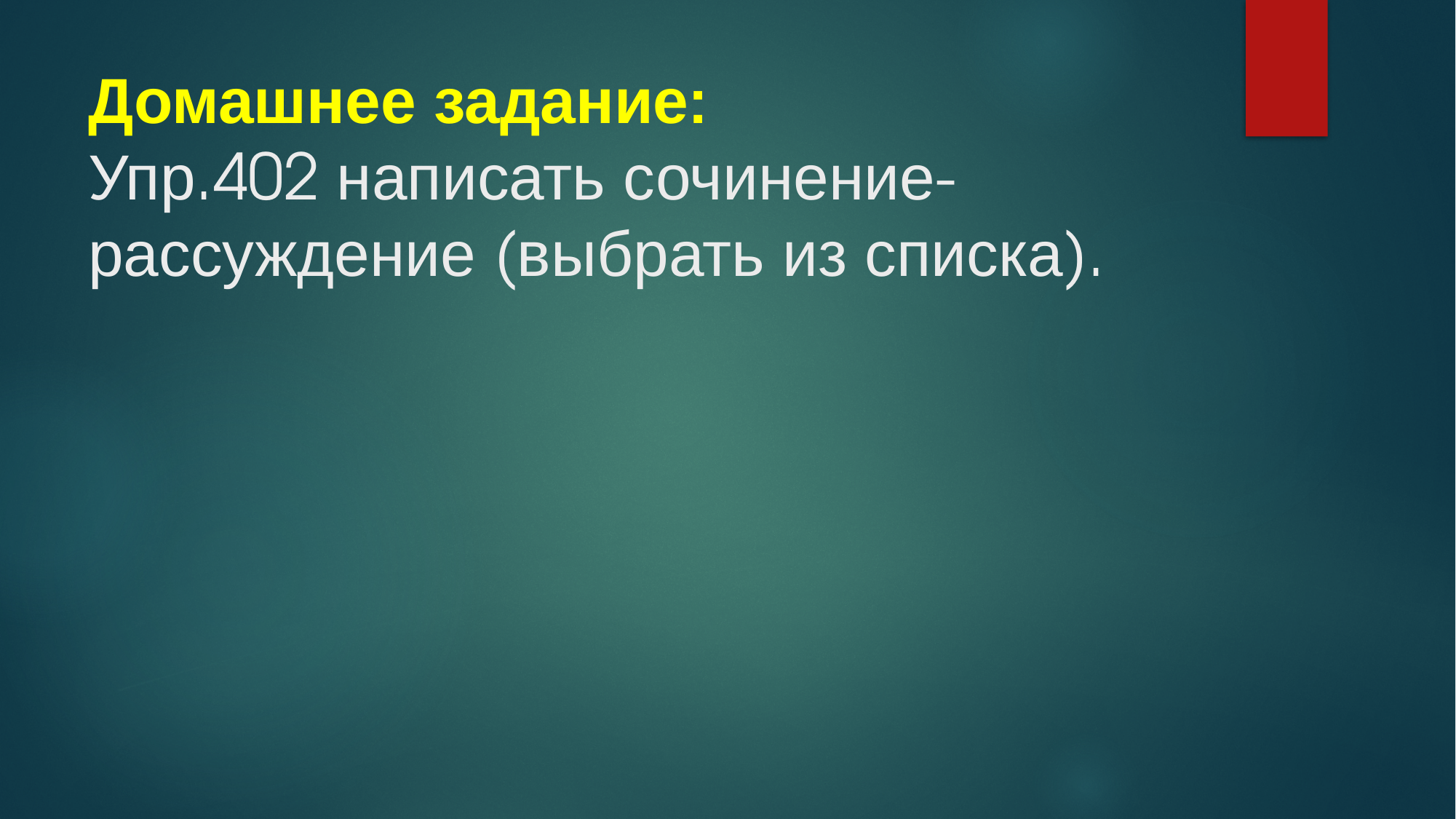

# Домашнее задание: Упр.402 написать сочинение-рассуждение (выбрать из списка).